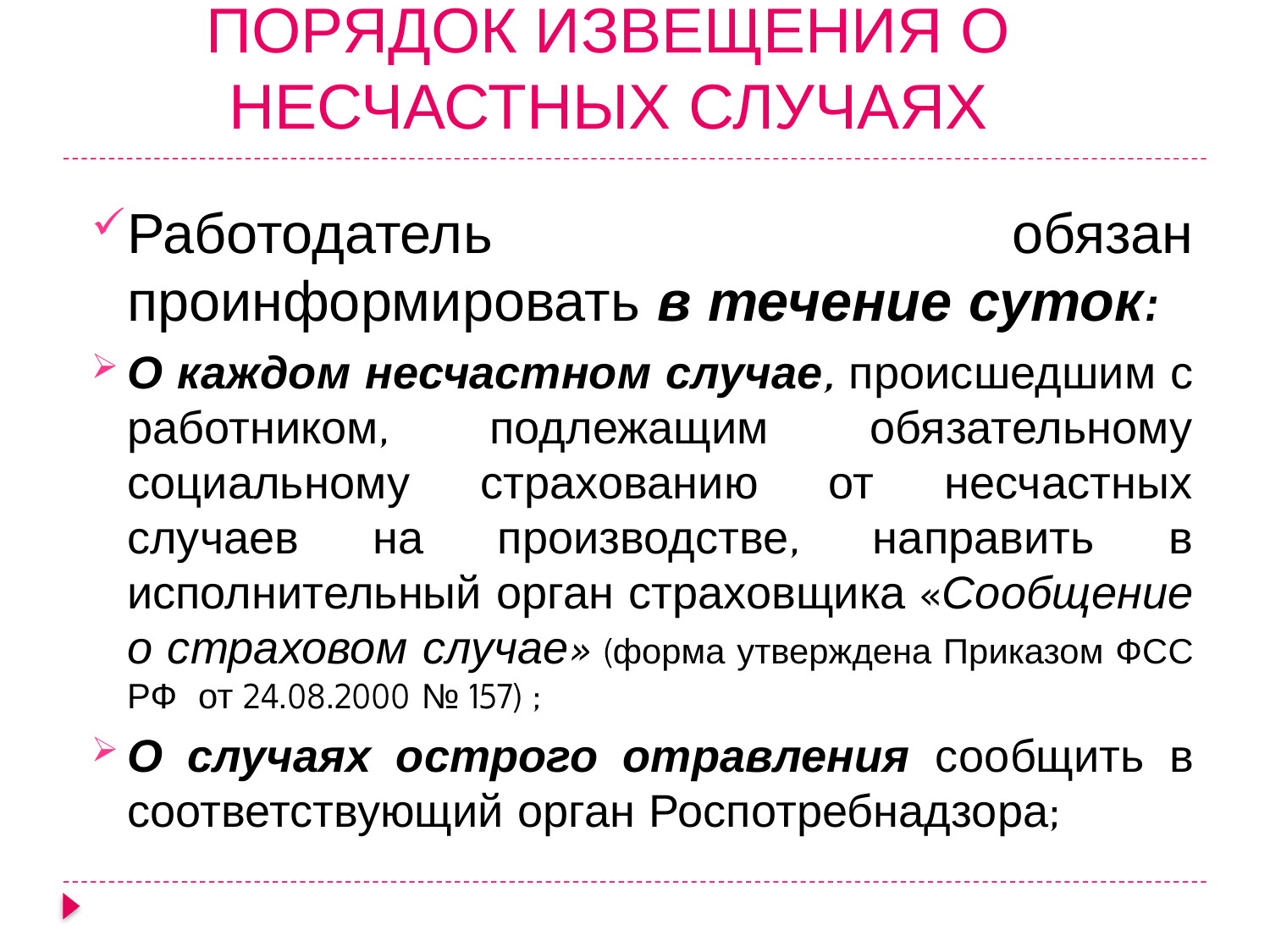

# ПОРЯДОК ИЗВЕЩЕНИЯ О НЕСЧАСТНЫХ СЛУЧАЯХ
Работодатель обязан проинформировать в течение суток:
О каждом несчастном случае, происшедшим с работником, подлежащим обязательному социальному страхованию от несчастных случаев на производстве, направить в исполнительный орган страховщика «Сообщение о страховом случае» (форма утверждена Приказом ФСС РФ  от 24.08.2000 № 157) ;
О случаях острого отравления сообщить в соответствующий орган Роспотребнадзора;